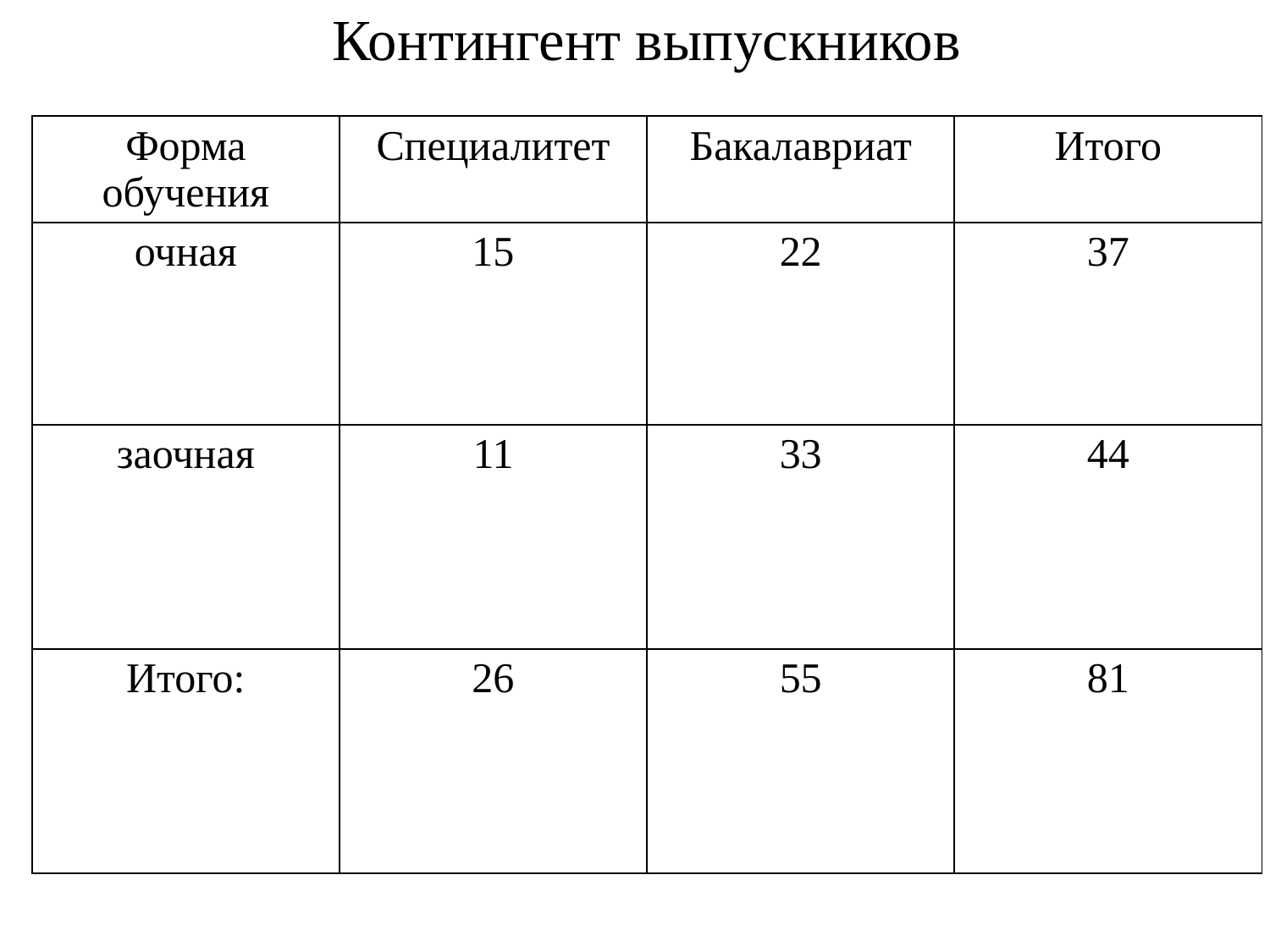

# Контингент выпускников
| Форма обучения | Специалитет | Бакалавриат | Итого |
| --- | --- | --- | --- |
| очная | 15 | 22 | 37 |
| заочная | 11 | 33 | 44 |
| Итого: | 26 | 55 | 81 |